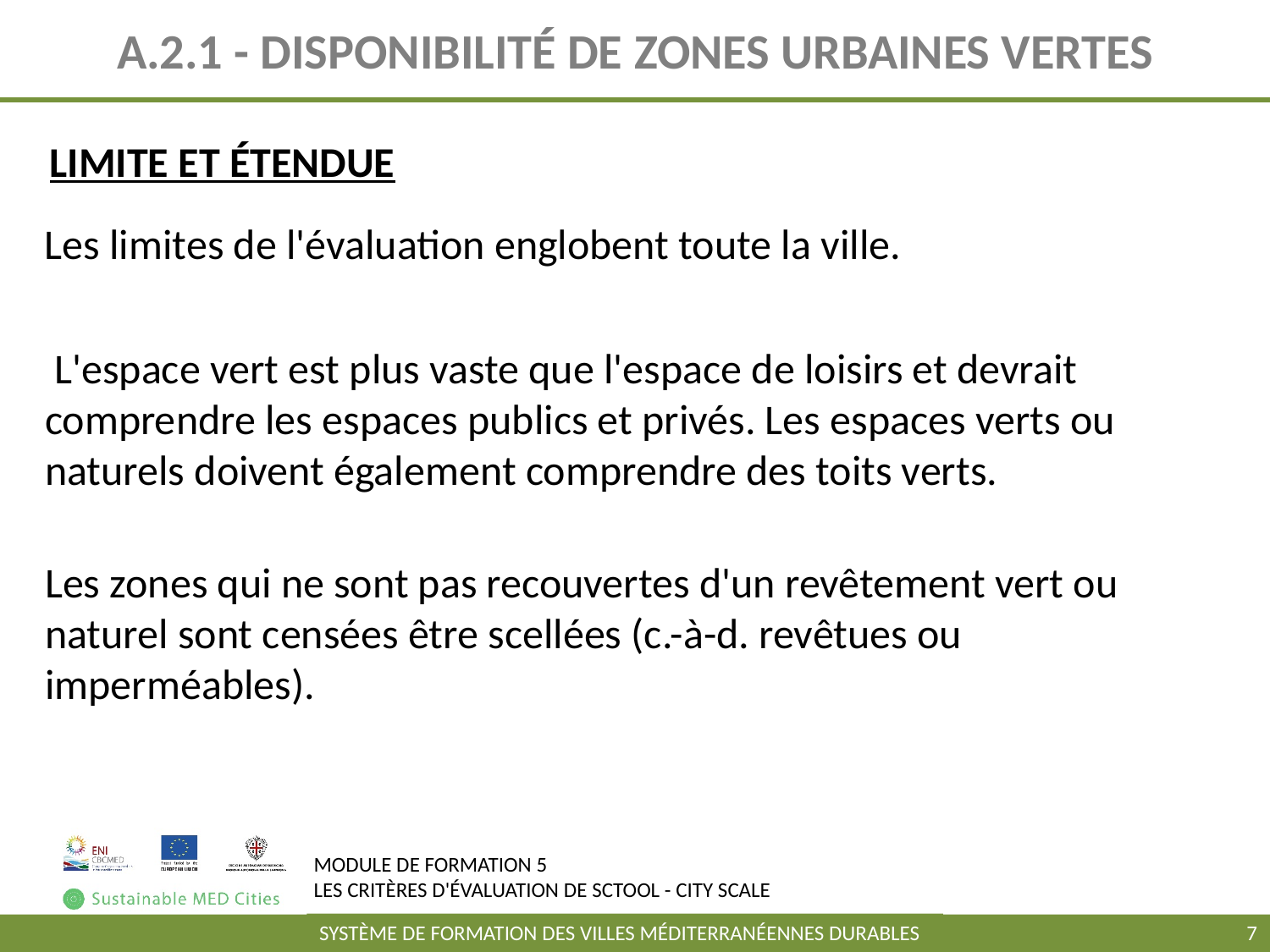

# A.2.1 - DISPONIBILITÉ DE ZONES URBAINES VERTES
LIMITE ET ÉTENDUE
Les limites de l'évaluation englobent toute la ville.
 L'espace vert est plus vaste que l'espace de loisirs et devrait comprendre les espaces publics et privés. Les espaces verts ou naturels doivent également comprendre des toits verts.

Les zones qui ne sont pas recouvertes d'un revêtement vert ou naturel sont censées être scellées (c.-à-d. revêtues ou imperméables).
7
SYSTÈME DE FORMATION DES VILLES MÉDITERRANÉENNES DURABLES